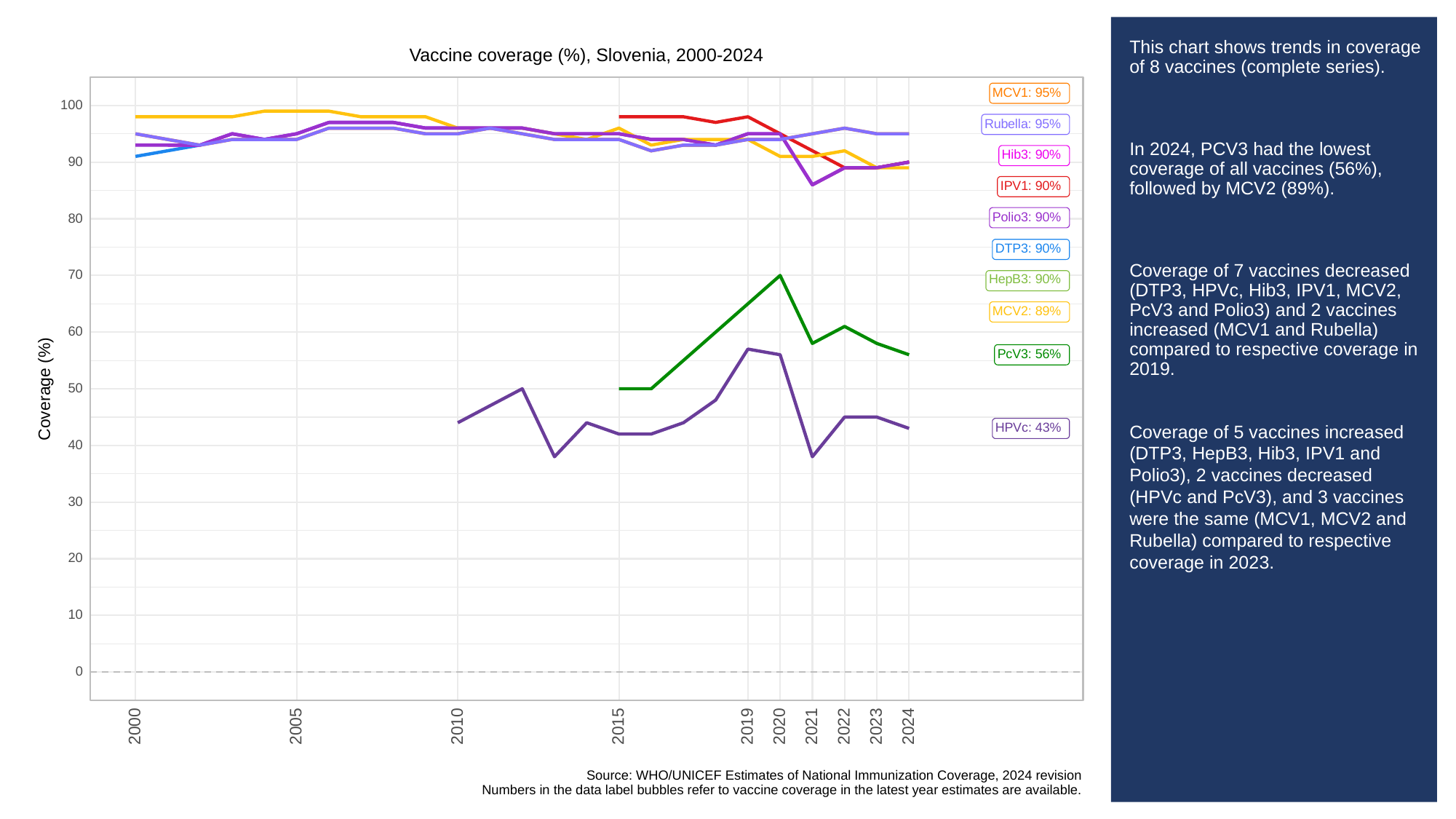

# This chart shows trends in coverage of 8 vaccines (complete series).

In 2024, PCV3 had the lowest coverage of all vaccines (56%), followed by MCV2 (89%).

Coverage of 7 vaccines decreased (DTP3, HPVc, Hib3, IPV1, MCV2, PcV3 and Polio3) and 2 vaccines increased (MCV1 and Rubella) compared to respective coverage in 2019.

Coverage of 5 vaccines increased (DTP3, HepB3, Hib3, IPV1 and Polio3), 2 vaccines decreased (HPVc and PcV3), and 3 vaccines were the same (MCV1, MCV2 and Rubella) compared to respective coverage in 2023.

Vaccine coverage (%), Slovenia, 2000-2024

MCV1: 95%

100

Rubella: 95%

Hib3: 90%

90

IPV1: 90%

Polio3: 90%
80

DTP3: 90%

70

HepB3: 90%

MCV2: 89%
60

PcV3: 56%

Coverage (%)
50

HPVc: 43%

40

30

20

10

0

2023
2000
2005
2010
2015
2019
2020
2021
2022
2024
Source: WHO/UNICEF Estimates of National Immunization Coverage, 2024 revision
Numbers in the data label bubbles refer to vaccine coverage in the latest year estimates are available.